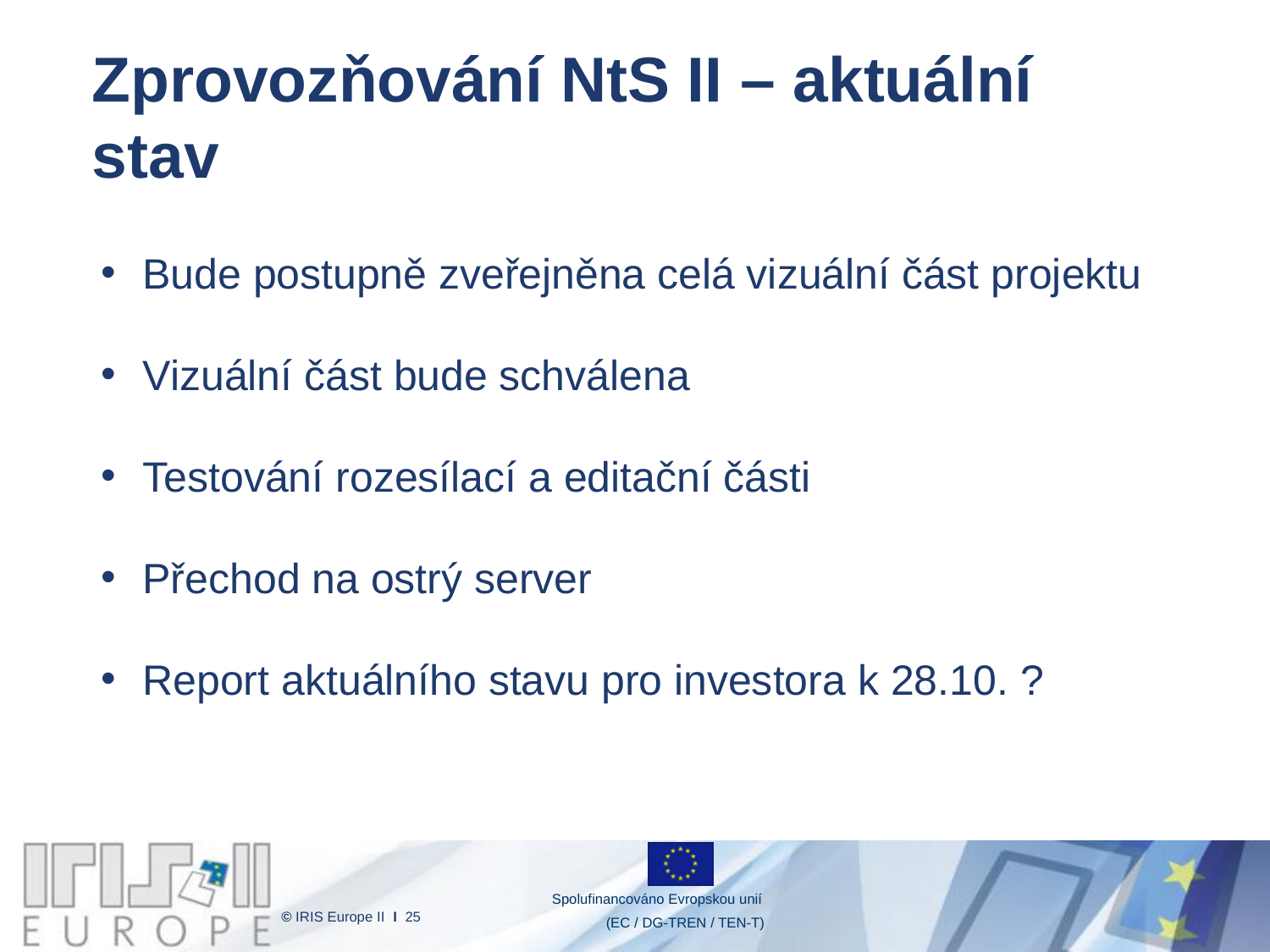

# Zprovozňování NtS II – aktuální stav
 Bude postupně zveřejněna celá vizuální část projektu

 Vizuální část bude schválena

 Testování rozesílací a editační části

 Přechod na ostrý server

 Report aktuálního stavu pro investora k 28.10. ?